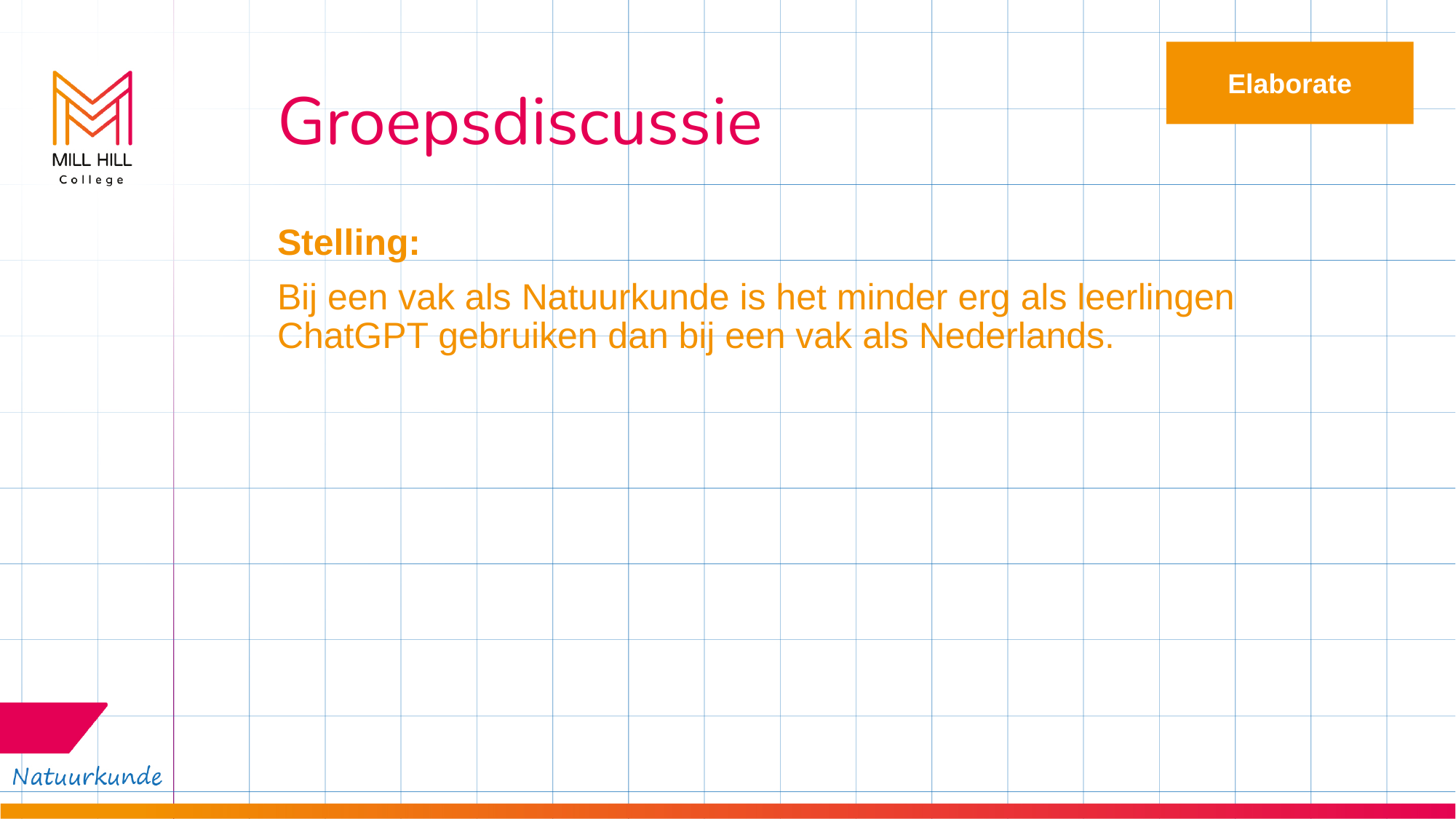

Elaborate
# Groepsdiscussie
Stelling:
Bij een vak als Natuurkunde is het minder erg als leerlingen ChatGPT gebruiken dan bij een vak als Nederlands.